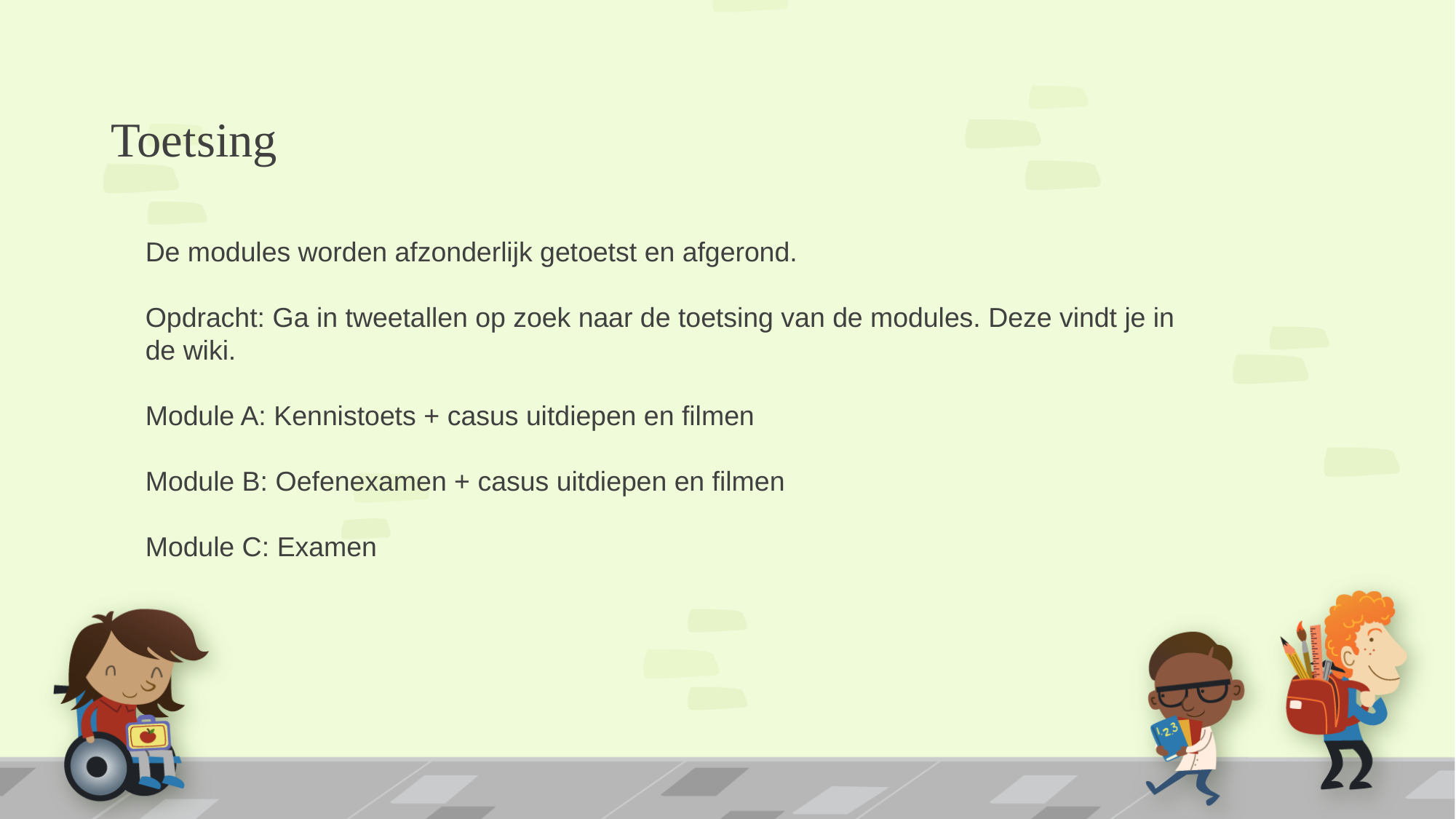

# Toetsing
De modules worden afzonderlijk getoetst en afgerond.

Opdracht: Ga in tweetallen op zoek naar de toetsing van de modules. Deze vindt je in de wiki.

Module A: Kennistoets + casus uitdiepen en filmen

Module B: Oefenexamen + casus uitdiepen en filmen

Module C: Examen